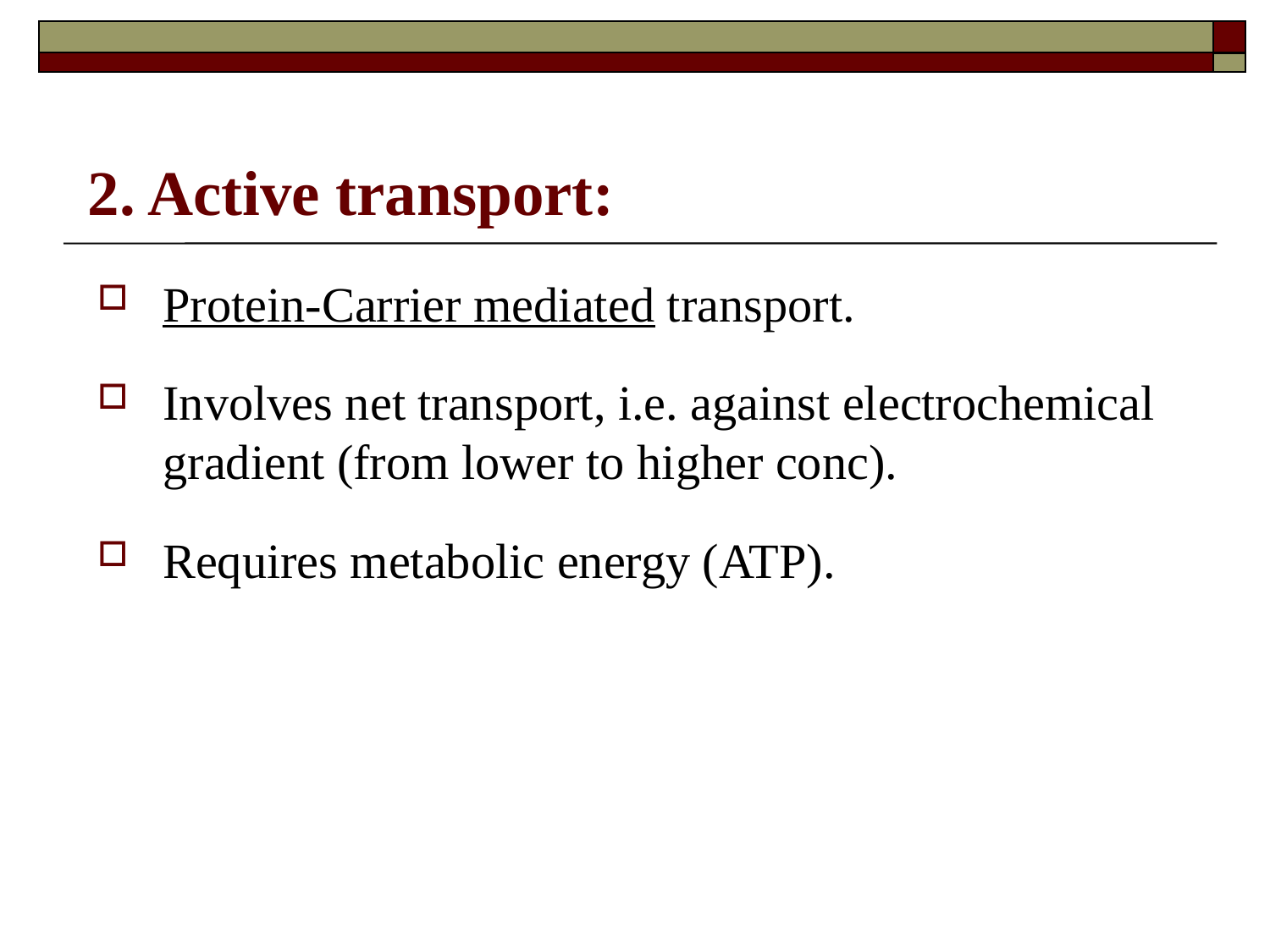

# 2. Active transport:
Protein-Carrier mediated transport.

Involves net transport, i.e. against electrochemical gradient (from lower to higher conc).

Requires metabolic energy (ATP).